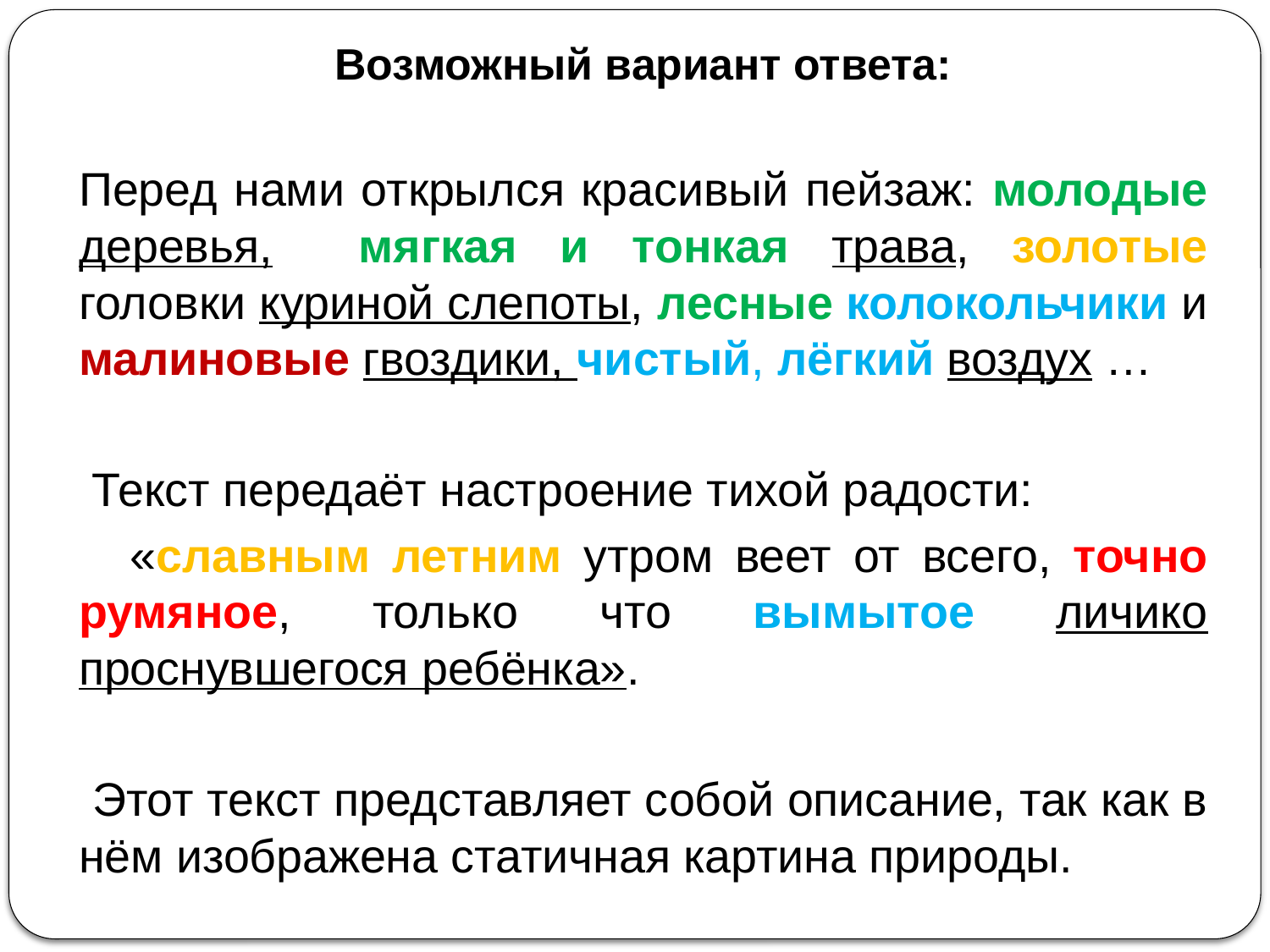

Возможный вариант ответа:

		Перед нами открылся красивый пейзаж: молодые деревья,  мягкая и тонкая трава, золотые головки куриной слепоты, лесные колокольчики и малиновые гвоздики, чистый, лёгкий воздух …

		 Текст передаёт настроение тихой радости:
    «славным летним утром веет от всего, точно румяное, только что вымытое личико проснувшегося ребёнка».

		 Этот текст представляет собой описание, так как в нём изображена статичная картина природы.